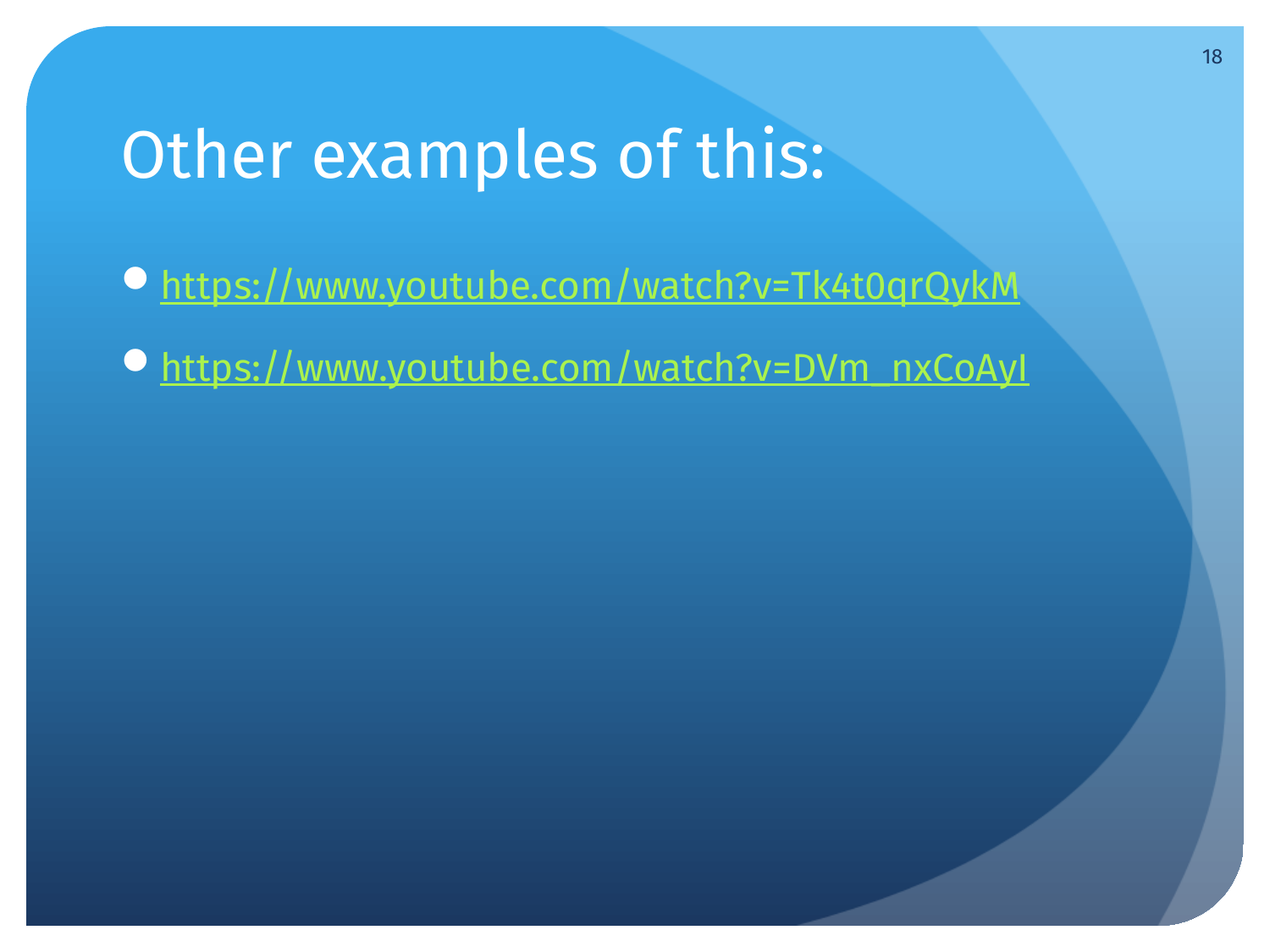

18
# Other examples of this:
https://www.youtube.com/watch?v=Tk4t0qrQykM
https://www.youtube.com/watch?v=DVm_nxCoAyI